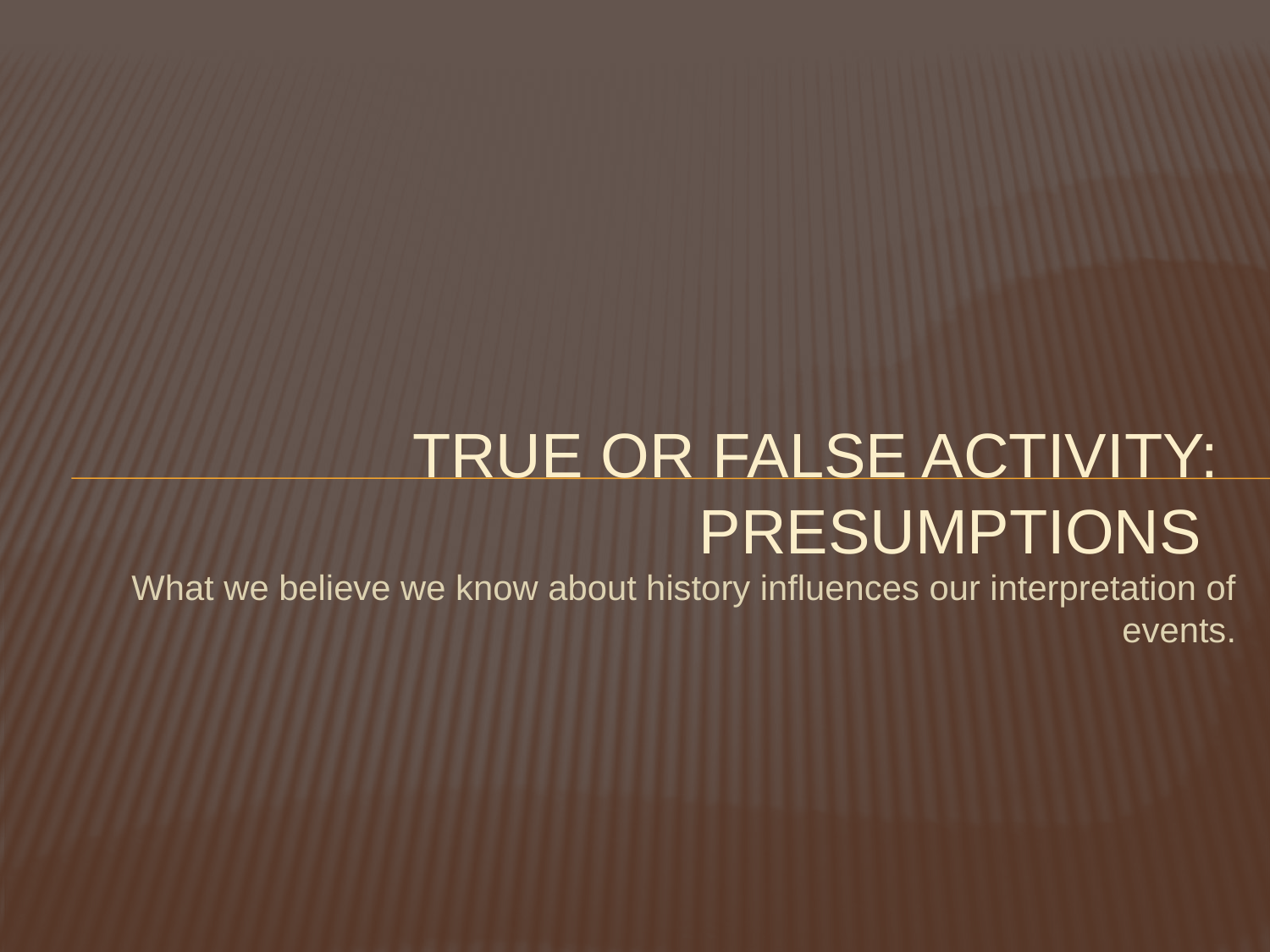

# True or false Activity: presumptions
What we believe we know about history influences our interpretation of events.